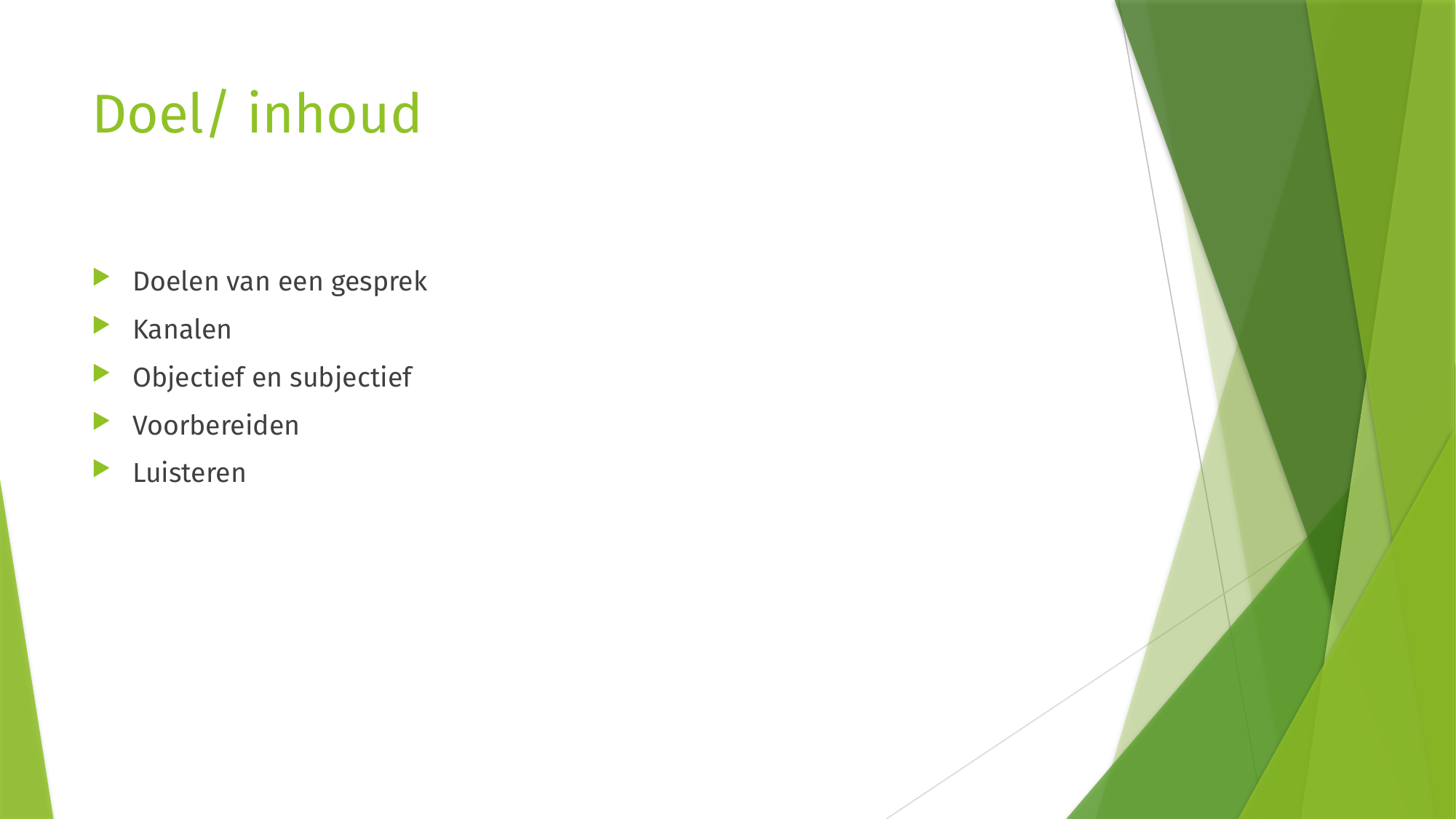

# Doel/ inhoud
Doelen van een gesprek
Kanalen
Objectief en subjectief
Voorbereiden
Luisteren